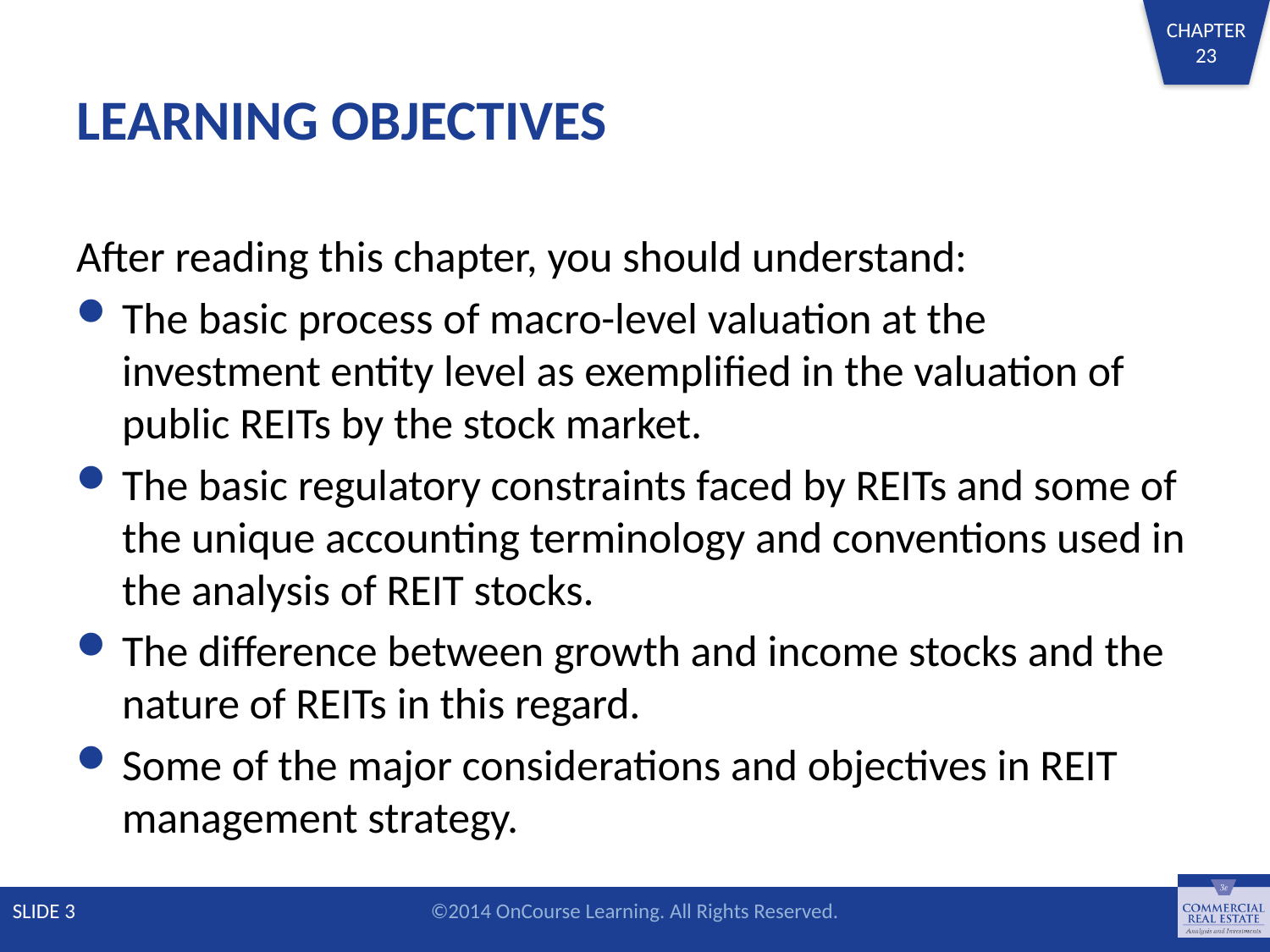

# LEARNING OBJECTIVES
After reading this chapter, you should understand:
The basic process of macro-level valuation at the investment entity level as exemplified in the valuation of public REITs by the stock market.
The basic regulatory constraints faced by REITs and some of the unique accounting terminology and conventions used in the analysis of REIT stocks.
The difference between growth and income stocks and the nature of REITs in this regard.
Some of the major considerations and objectives in REIT management strategy.
SLIDE 3